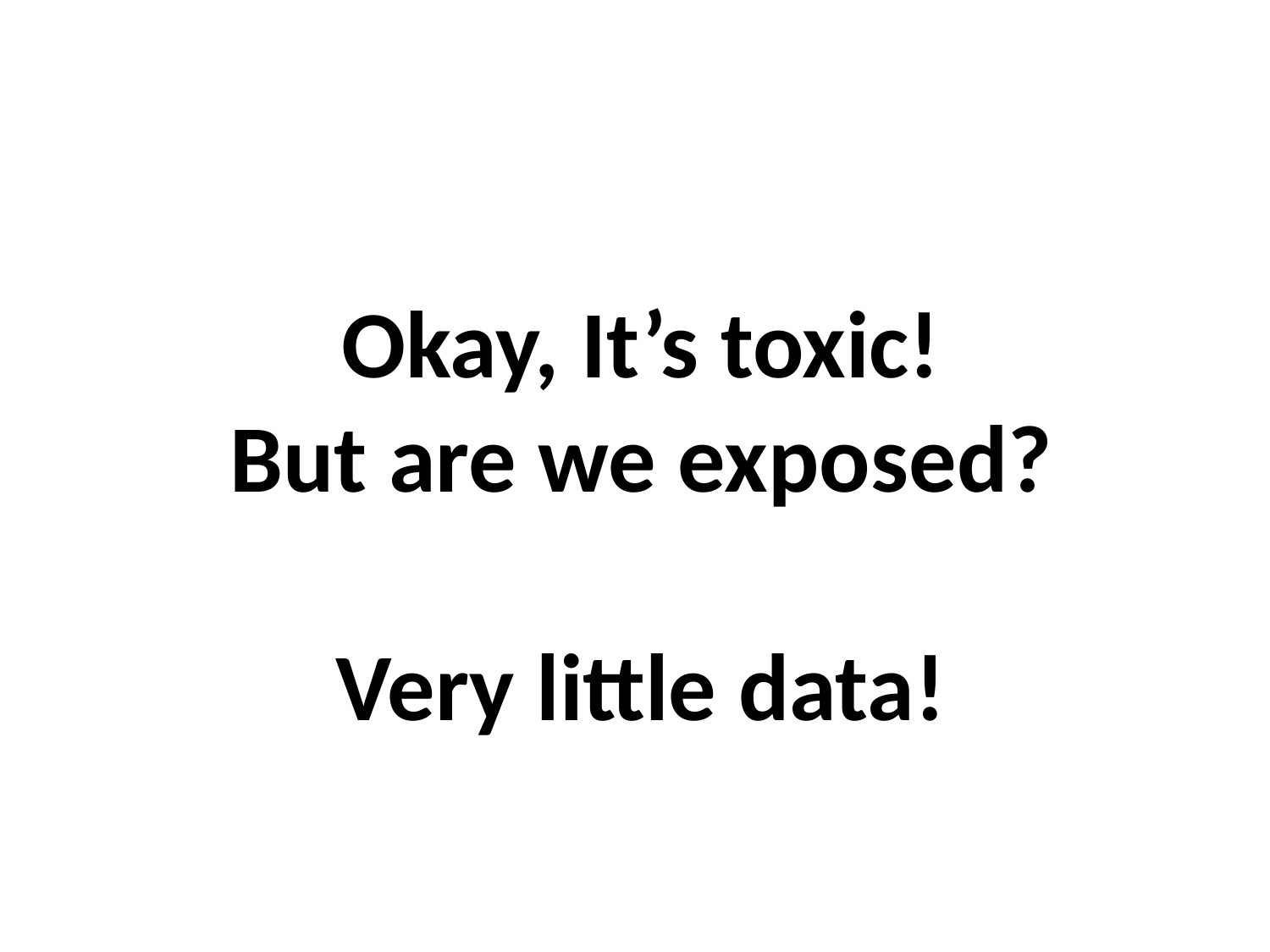

Okay, It’s toxic!
But are we exposed?

Very little data!